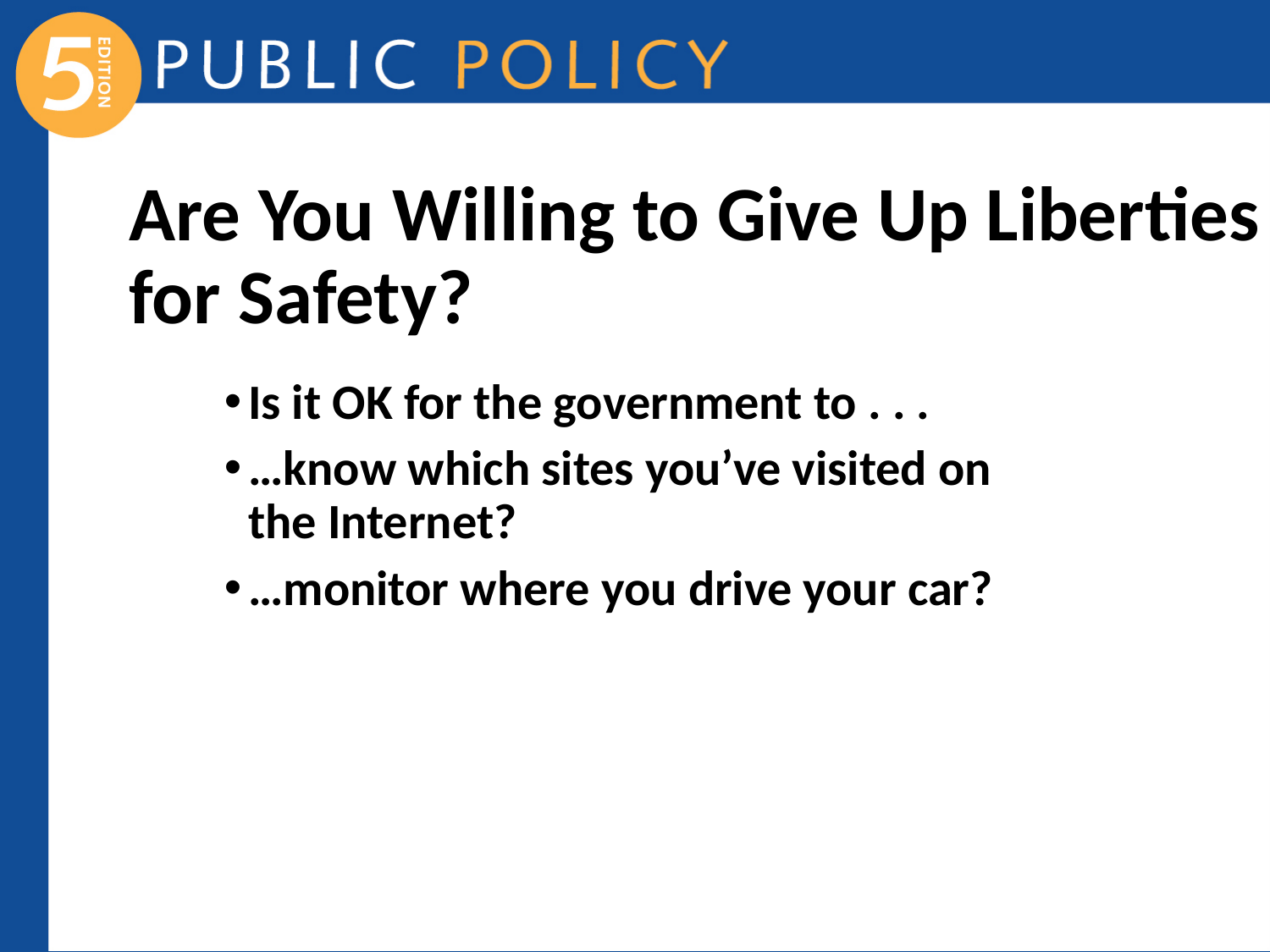

# Are You Willing to Give Up Liberties for Safety?
Is it OK for the government to . . .
…know which sites you’ve visited on                                     the Internet?
…monitor where you drive your car?